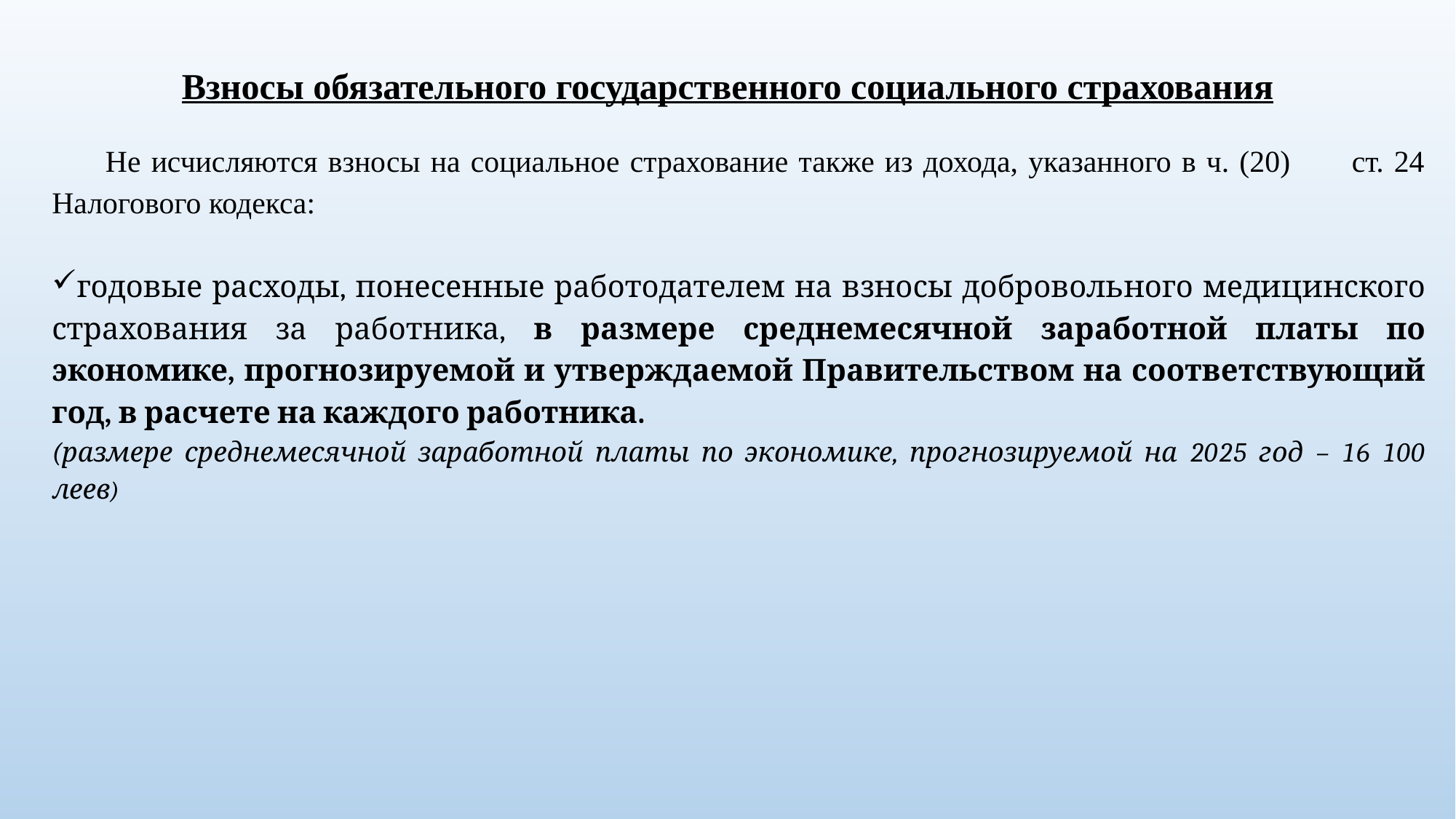

# Взносы обязательного государственного социального страхования
Не исчисляются взносы на социальное страхование также из дохода, указанного в ч. (20)      ст. 24 Налогового кодекса:

годовые расходы, понесенные работодателем на взносы добровольного медицинского страхования за работника, в размере среднемесячной заработной платы по экономике, прогнозируемой и утверждаемой Правительством на соответствующий год, в расчете на каждого работника.
(размере среднемесячной заработной платы по экономике, прогнозируемой на 2025 год – 16 100 леев)